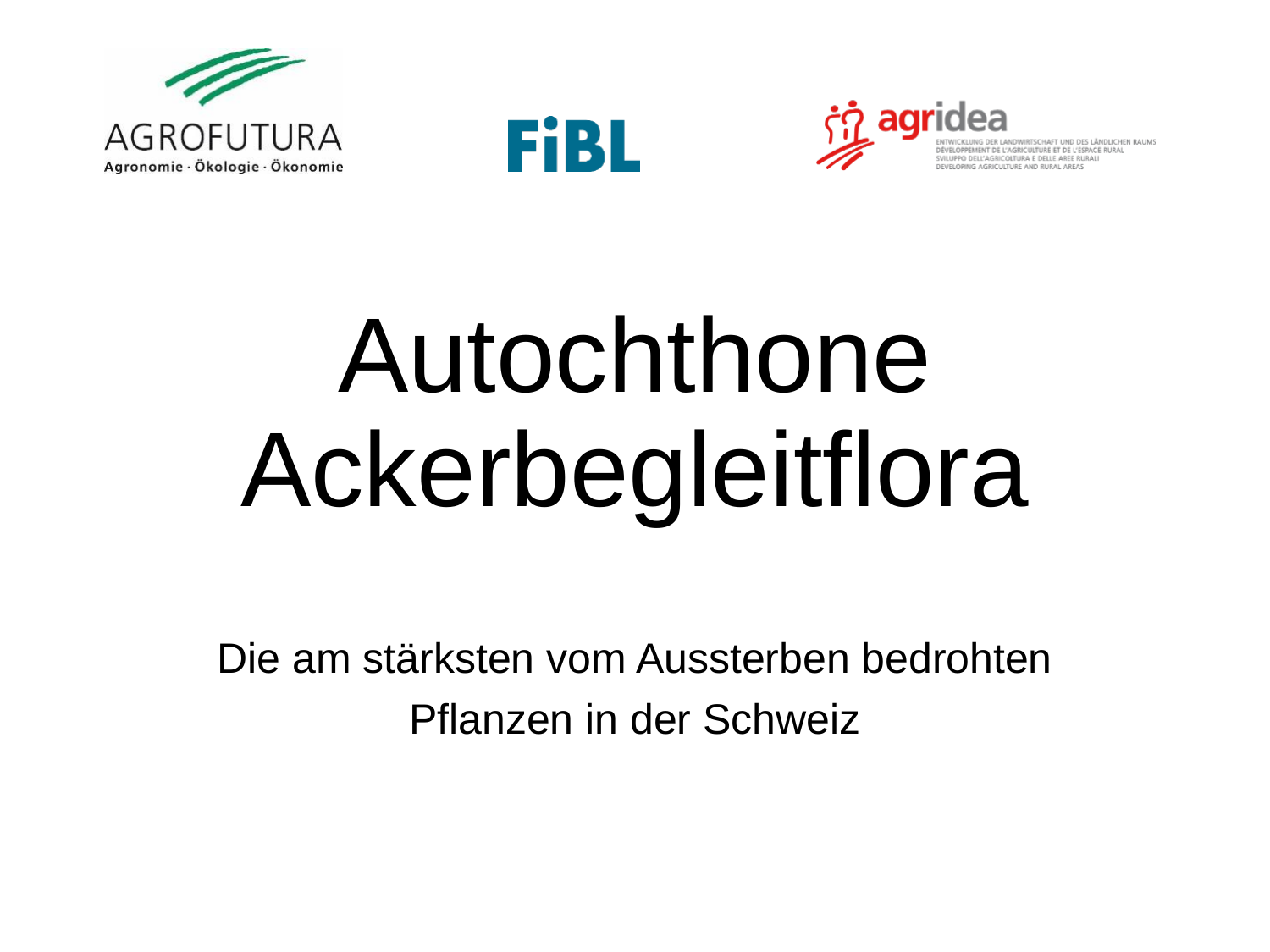

# Autochthone Ackerbegleitflora

Die am stärksten vom Aussterben bedrohten Pflanzen in der Schweiz